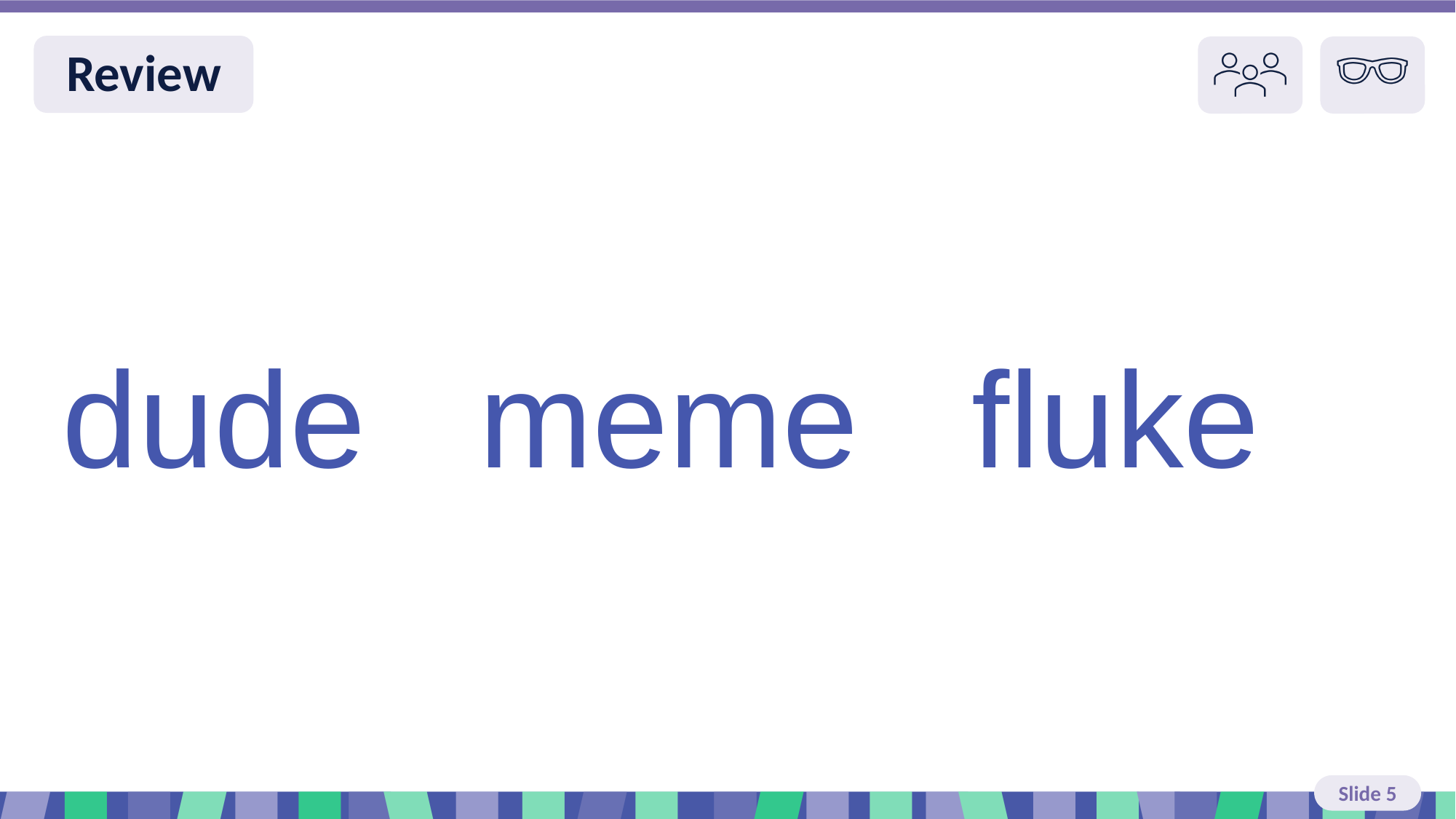

Slide 5 Review You do
dude   meme   fluke